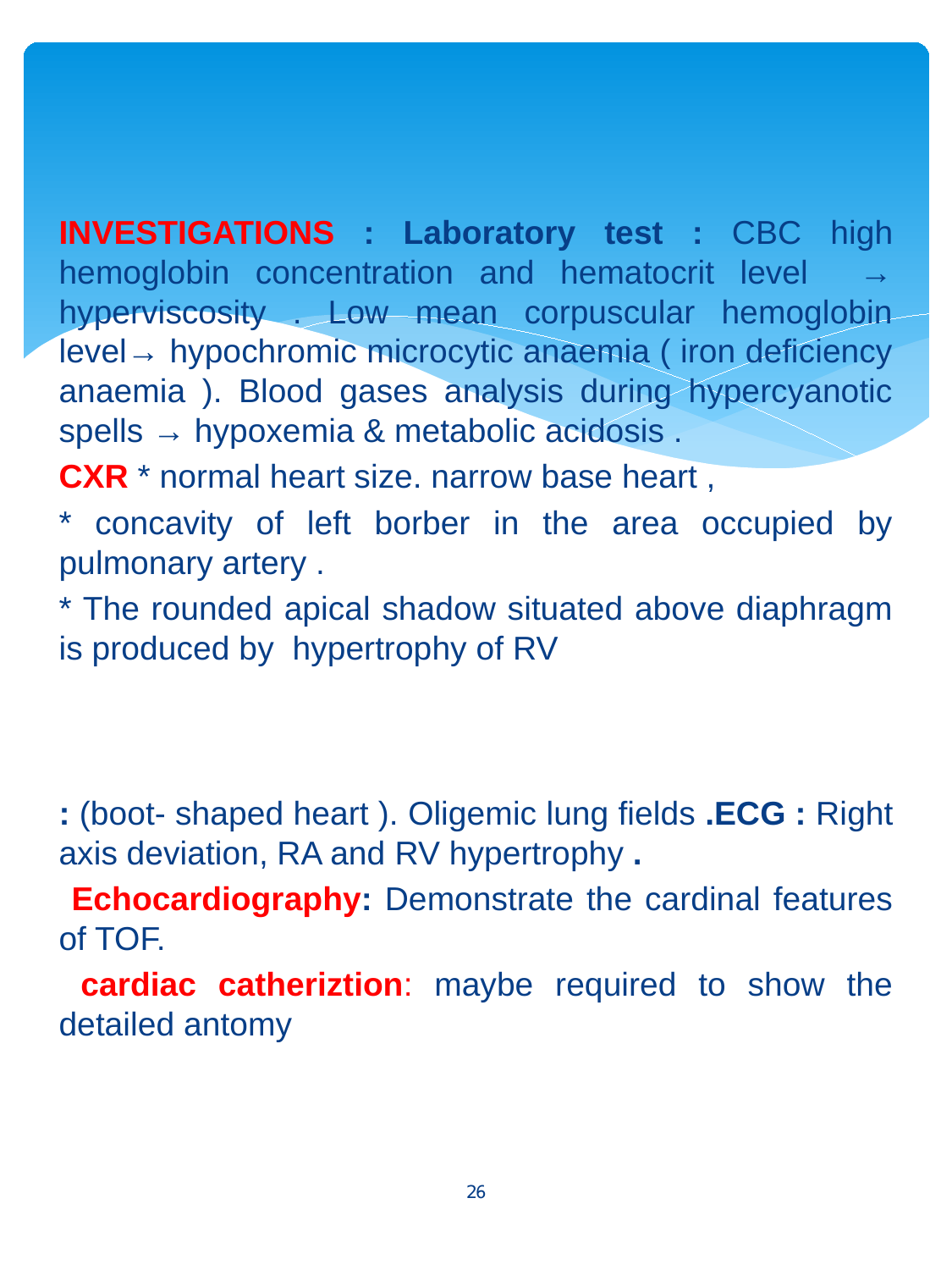

INVESTIGATIONS : Laboratory test : CBC high hemoglobin concentration and hematocrit level  → hyperviscosity . Low mean corpuscular hemoglobin level→ hypochromic microcytic anaemia ( iron deficiency anaemia ). Blood gases analysis during hypercyanotic spells → hypoxemia & metabolic acidosis .
CXR * normal heart size. narrow base heart ,
* concavity of left borber in the area occupied by pulmonary artery .
* The rounded apical shadow situated above diaphragm is produced by  hypertrophy of RV
: (boot- shaped heart ). Oligemic lung fields .ECG : Right axis deviation, RA and RV hypertrophy .
 Echocardiography: Demonstrate the cardinal features of TOF.
 cardiac catheriztion: maybe required to show the detailed antomy

26